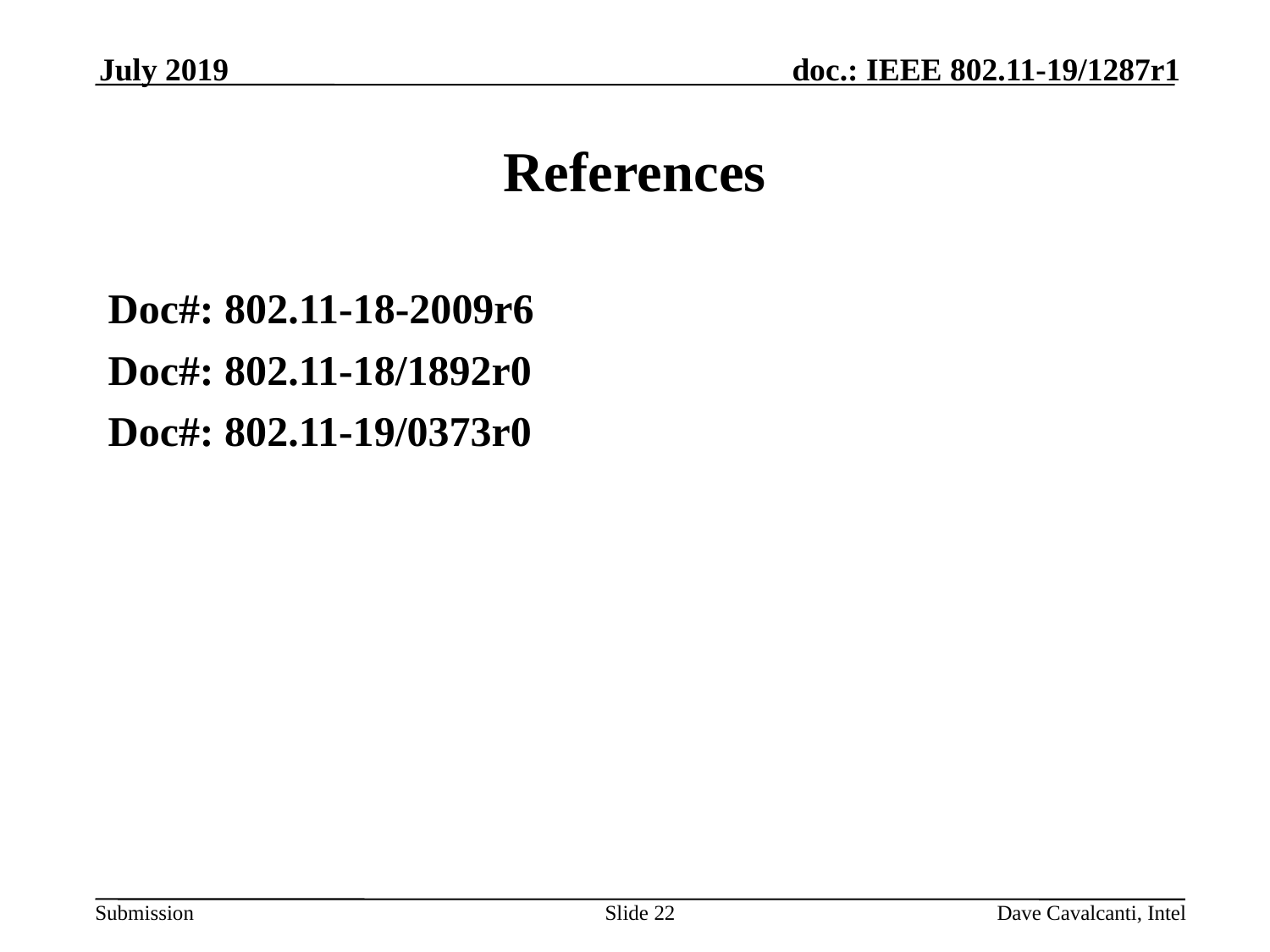

July 2019
# References
Doc#: 802.11-18-2009r6
Doc#: 802.11-18/1892r0
Doc#: 802.11-19/0373r0
Slide 22
Dave Cavalcanti, Intel